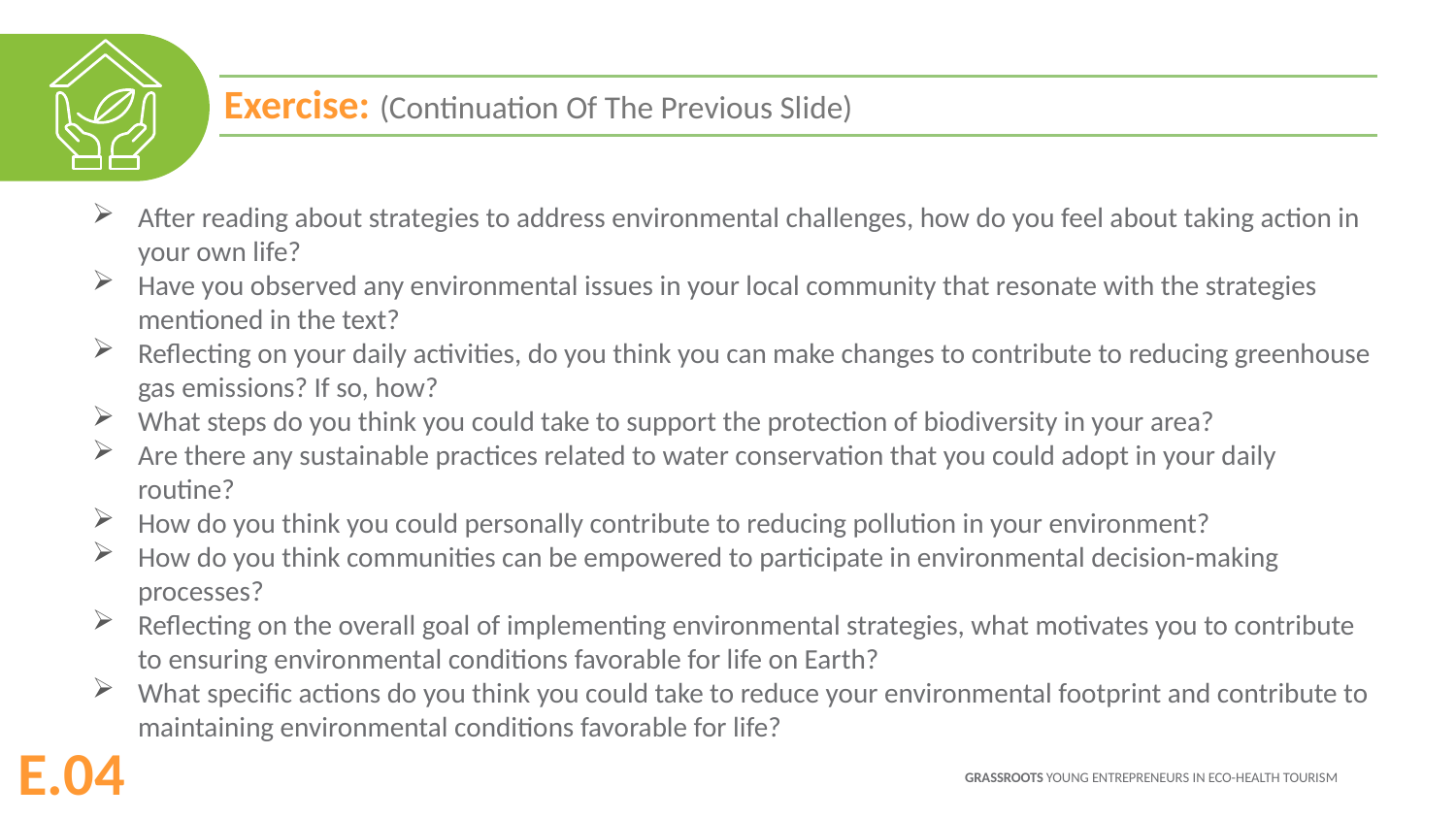

Exercise: (Continuation Of The Previous Slide)

After reading about strategies to address environmental challenges, how do you feel about taking action in your own life?
Have you observed any environmental issues in your local community that resonate with the strategies mentioned in the text?
Reflecting on your daily activities, do you think you can make changes to contribute to reducing greenhouse gas emissions? If so, how?
What steps do you think you could take to support the protection of biodiversity in your area?
Are there any sustainable practices related to water conservation that you could adopt in your daily routine?
How do you think you could personally contribute to reducing pollution in your environment?
How do you think communities can be empowered to participate in environmental decision-making processes?
Reflecting on the overall goal of implementing environmental strategies, what motivates you to contribute to ensuring environmental conditions favorable for life on Earth?
What specific actions do you think you could take to reduce your environmental footprint and contribute to maintaining environmental conditions favorable for life?
E.04